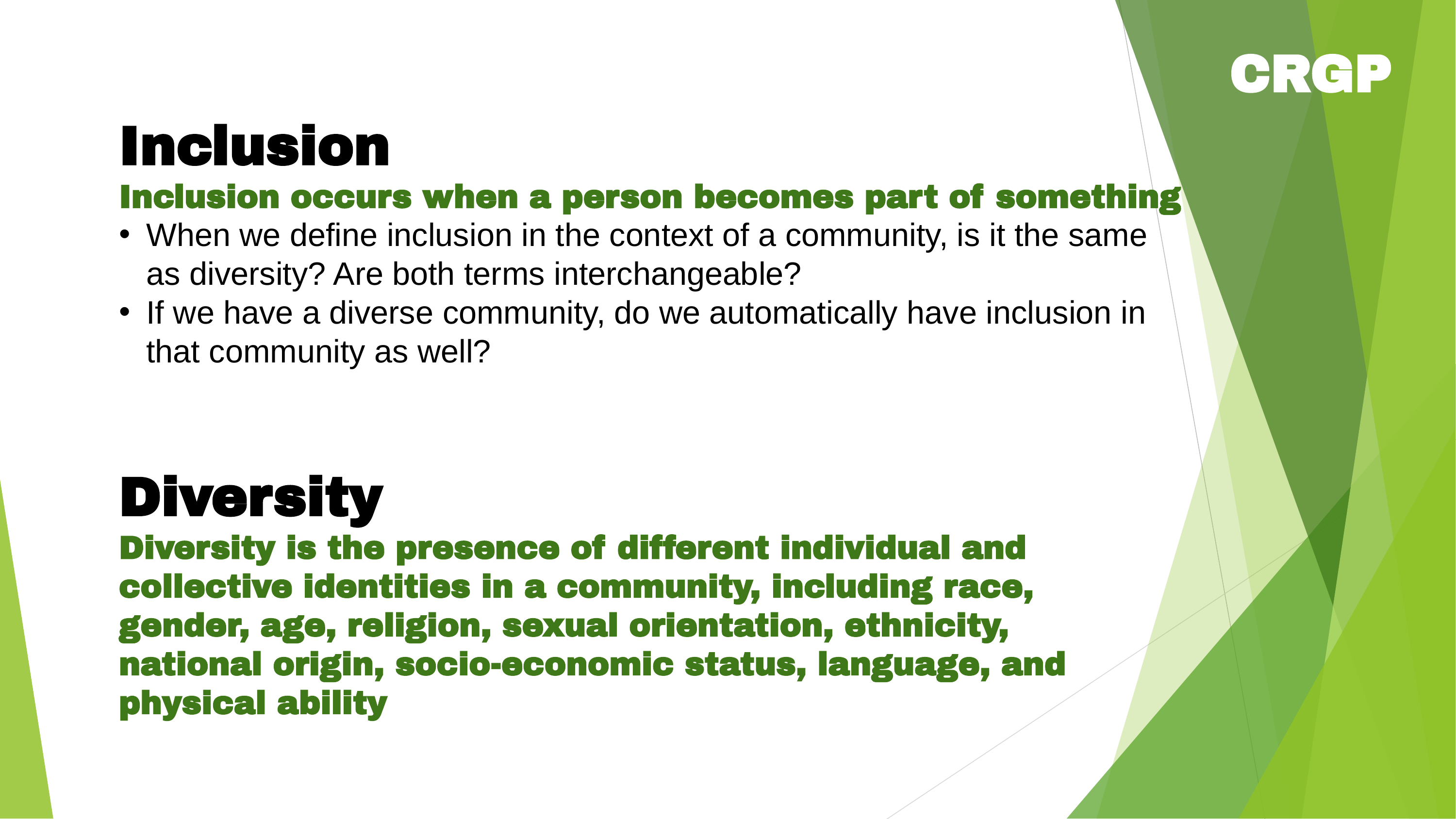

CRGP
Inclusion
Inclusion occurs when a person becomes part of something
When we define inclusion in the context of a community, is it the same as diversity? Are both terms interchangeable?
If we have a diverse community, do we automatically have inclusion in that community as well?

Diversity
Diversity is the presence of different individual and collective identities in a community, including race, gender, age, religion, sexual orientation, ethnicity, national origin, socio-economic status, language, and physical ability